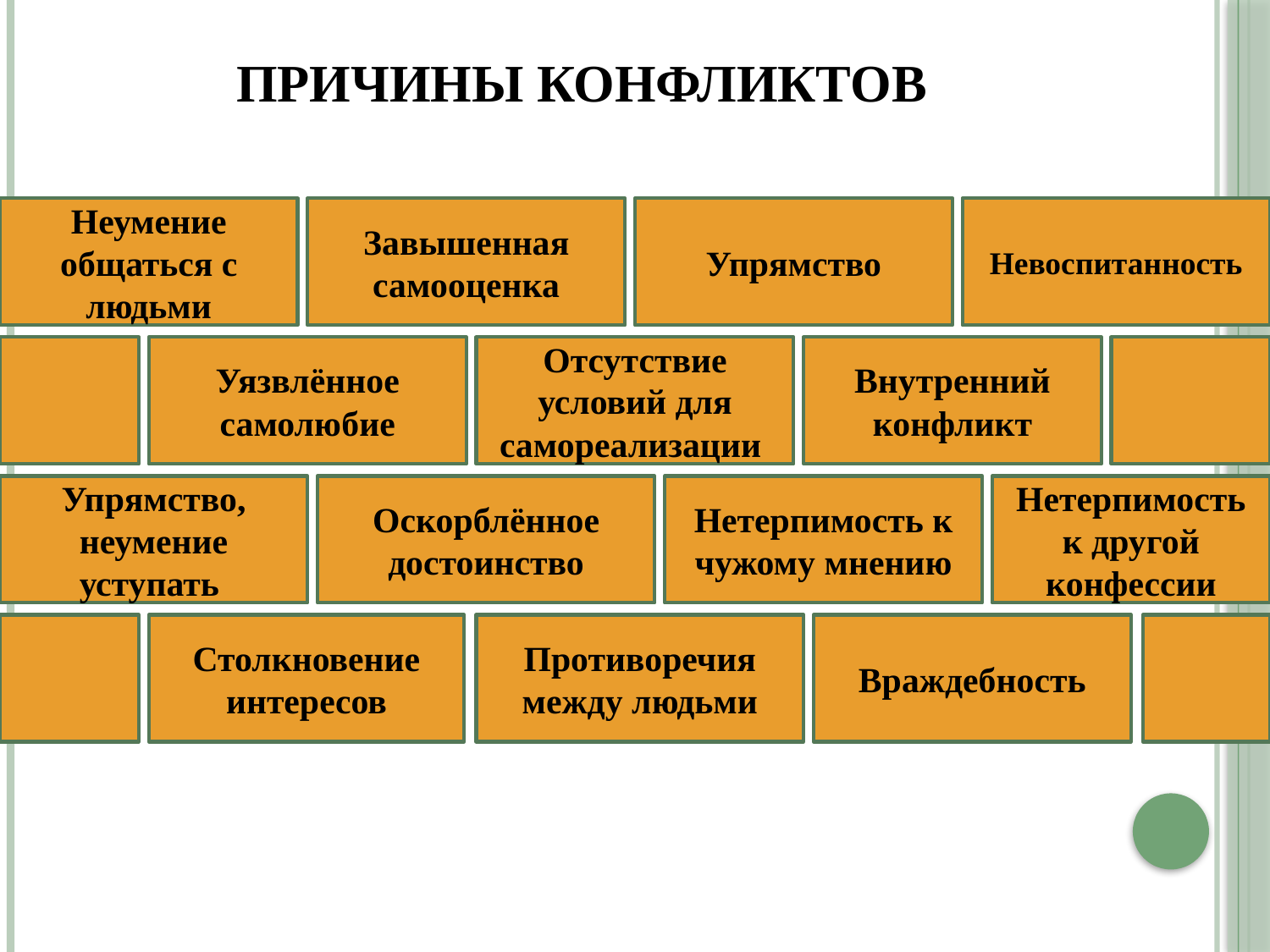

# Причины конфликтов
Неумение общаться с людьми
Завышенная самооценка
Упрямство
Невоспитанность

Уязвлённое самолюбие
Отсутствие условий для самореализации
Внутренний конфликт

Упрямство, неумение уступать
Оскорблённое достоинство
Нетерпимость к чужому мнению
Нетерпимость к другой конфессии

Столкновение интересов
Противоречия между людьми
Враждебность